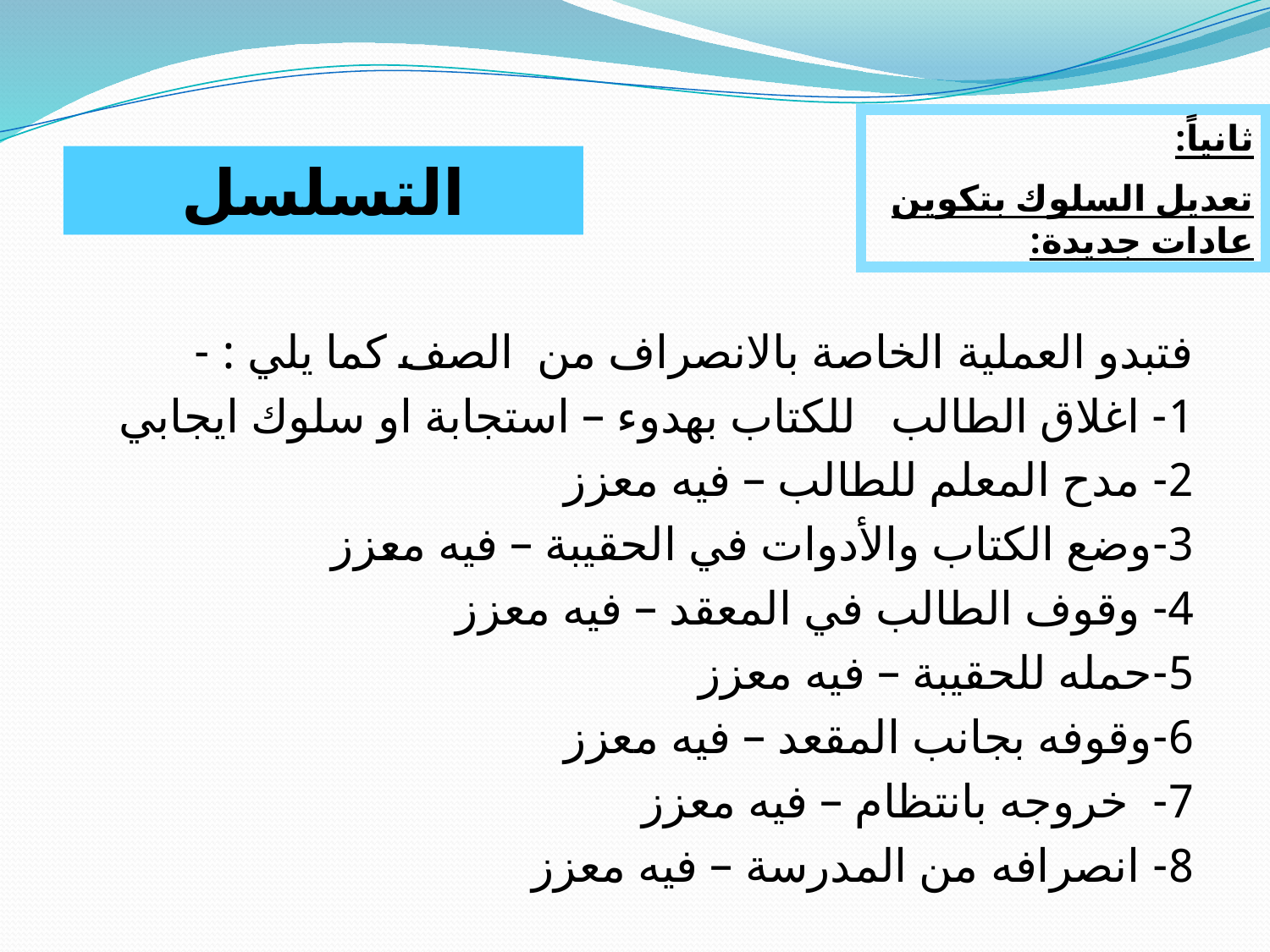

ثانياً:
تعديل السلوك بتكوين عادات جديدة:
التسلسل
فتبدو العملية الخاصة بالانصراف من  الصف كما يلي : -
1- اغلاق الطالب   للكتاب بهدوء – استجابة او سلوك ايجابي
2- مدح المعلم للطالب – فيه معزز
3-وضع الكتاب والأدوات في الحقيبة – فيه معزز
4- وقوف الطالب في المعقد – فيه معزز
5-حمله للحقيبة – فيه معزز
6-وقوفه بجانب المقعد – فيه معزز
7-  خروجه بانتظام – فيه معزز
8- انصرافه من المدرسة – فيه معزز